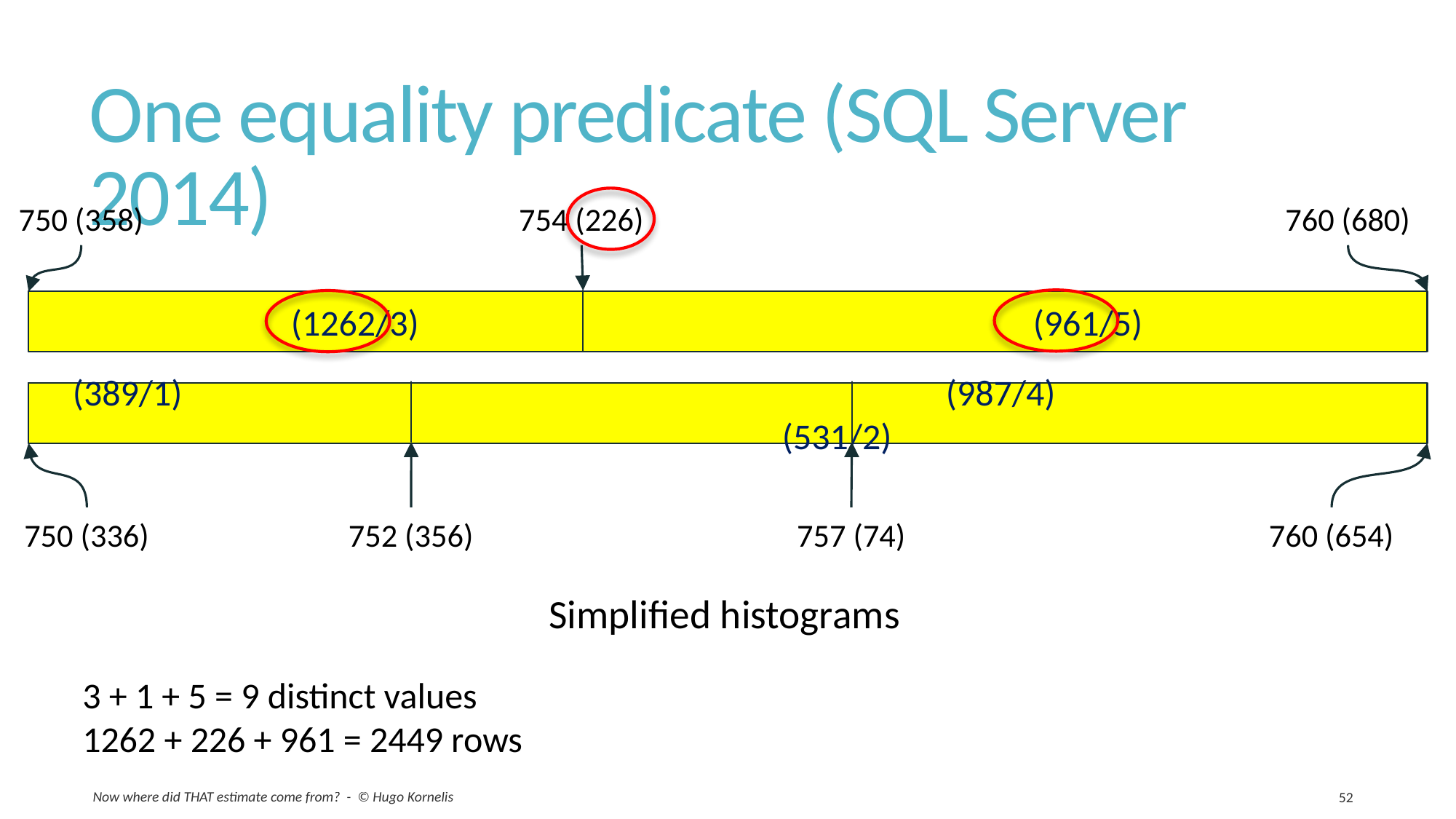

# One equality predicate (SQL Server 2014)

750 (358)
754 (226)
760 (680)

		(1262/3)                                                                           (961/5)

(389/1)							(987/4)								(531/2)

750 (336)
752 (356)
757 (74)
760 (654)
Simplified histograms
3 + 1 + 5 = 9 distinct values
1262 + 226 + 961 = 2449 rows
Now where did THAT estimate come from?  -  © Hugo Kornelis
52